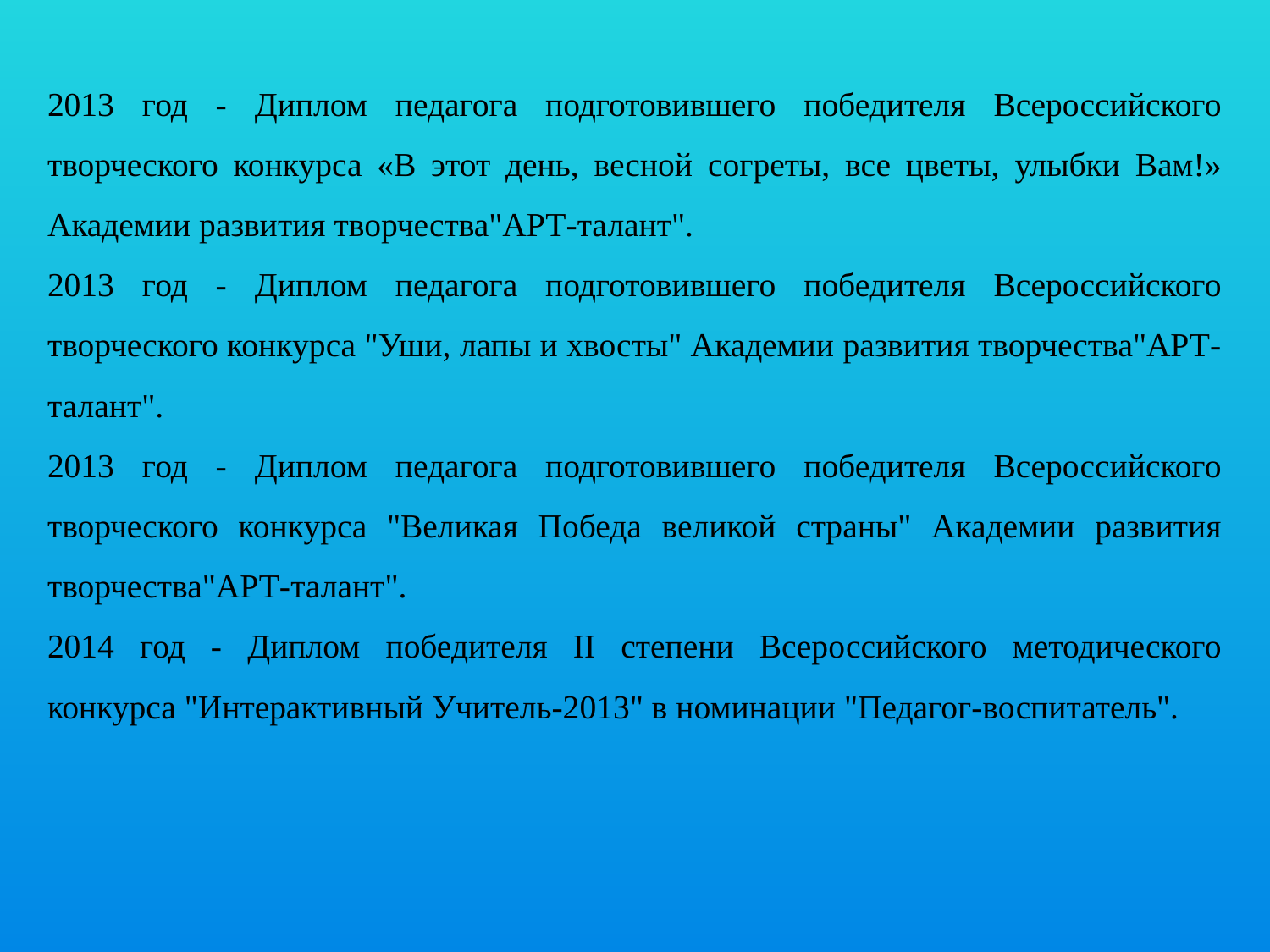

2013 год - Диплом педагога подготовившего победителя Всероссийского творческого конкурса «В этот день, весной согреты, все цветы, улыбки Вам!» Академии развития творчества"АРТ-талант".
2013 год - Диплом педагога подготовившего победителя Всероссийского творческого конкурса "Уши, лапы и хвосты" Академии развития творчества"АРТ-талант".
2013 год - Диплом педагога подготовившего победителя Всероссийского творческого конкурса "Великая Победа великой страны" Академии развития творчества"АРТ-талант".
2014 год - Диплом победителя II степени Всероссийского методического конкурса "Интерактивный Учитель-2013" в номинации "Педагог-воспитатель".